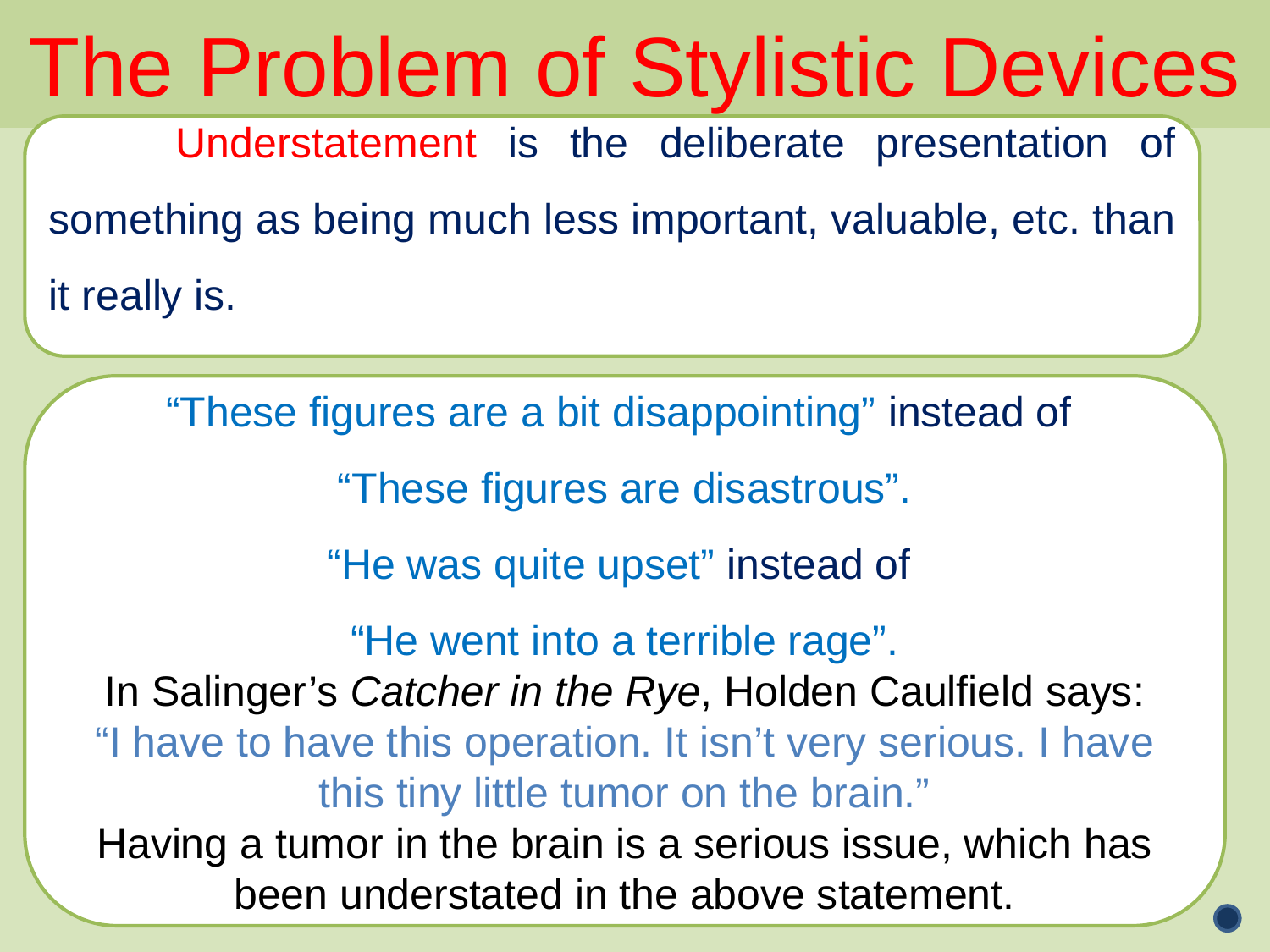

The Problem of Stylistic Devices

	Understatement is the deliberate presentation of something as being much less important, valuable, etc. than it really is.

“These figures are a bit disappointing” instead of
“These figures are disastrous”.
“He was quite upset” instead of
“He went into a terrible rage”.
In Salinger’s Catcher in the Rye, Holden Caulfield says:
“I have to have this operation. It isn’t very serious. I have this tiny little tumor on the brain.”
Having a tumor in the brain is a serious issue, which has been understated in the above statement.